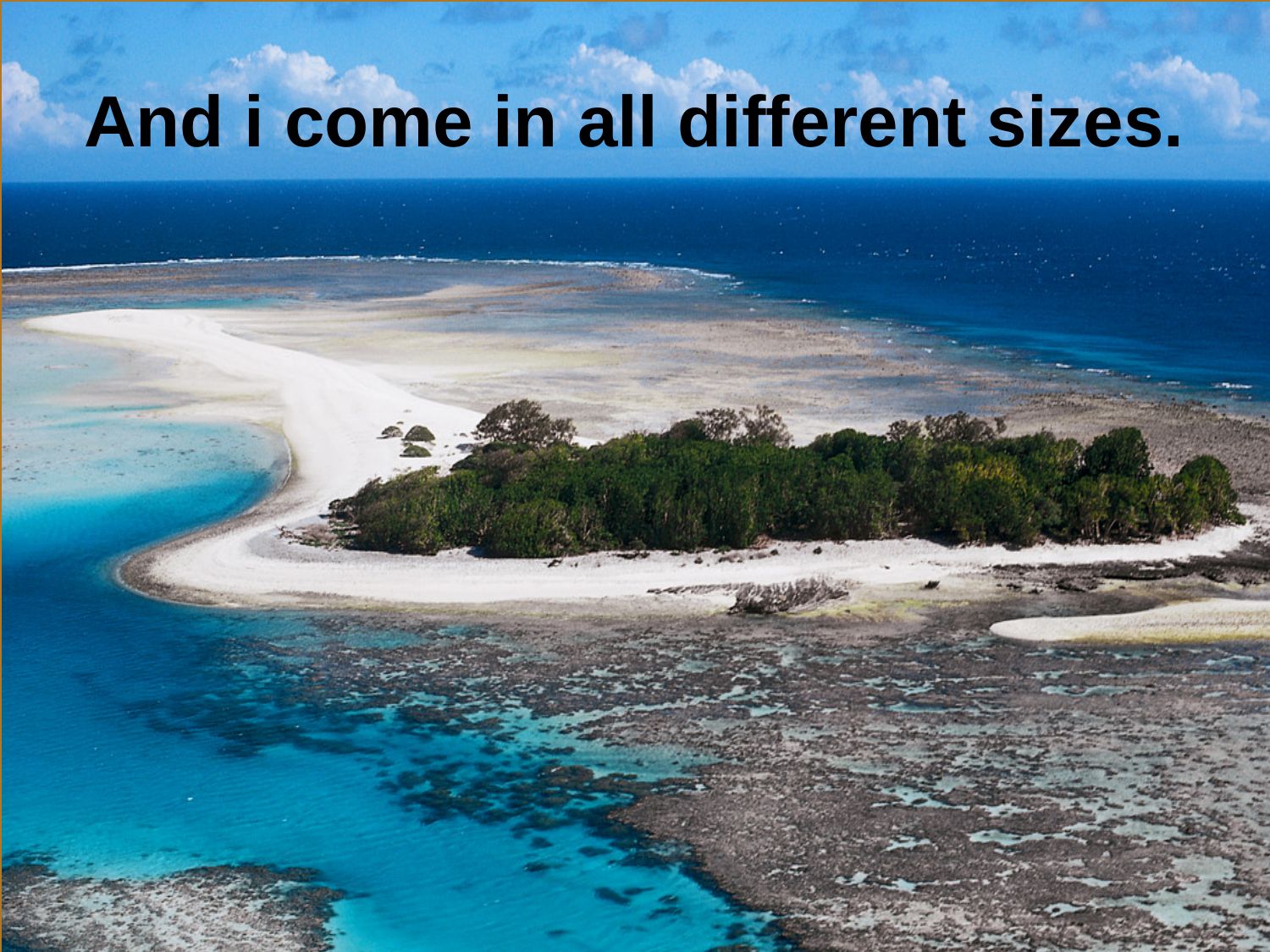

# And i come in all different sizes.